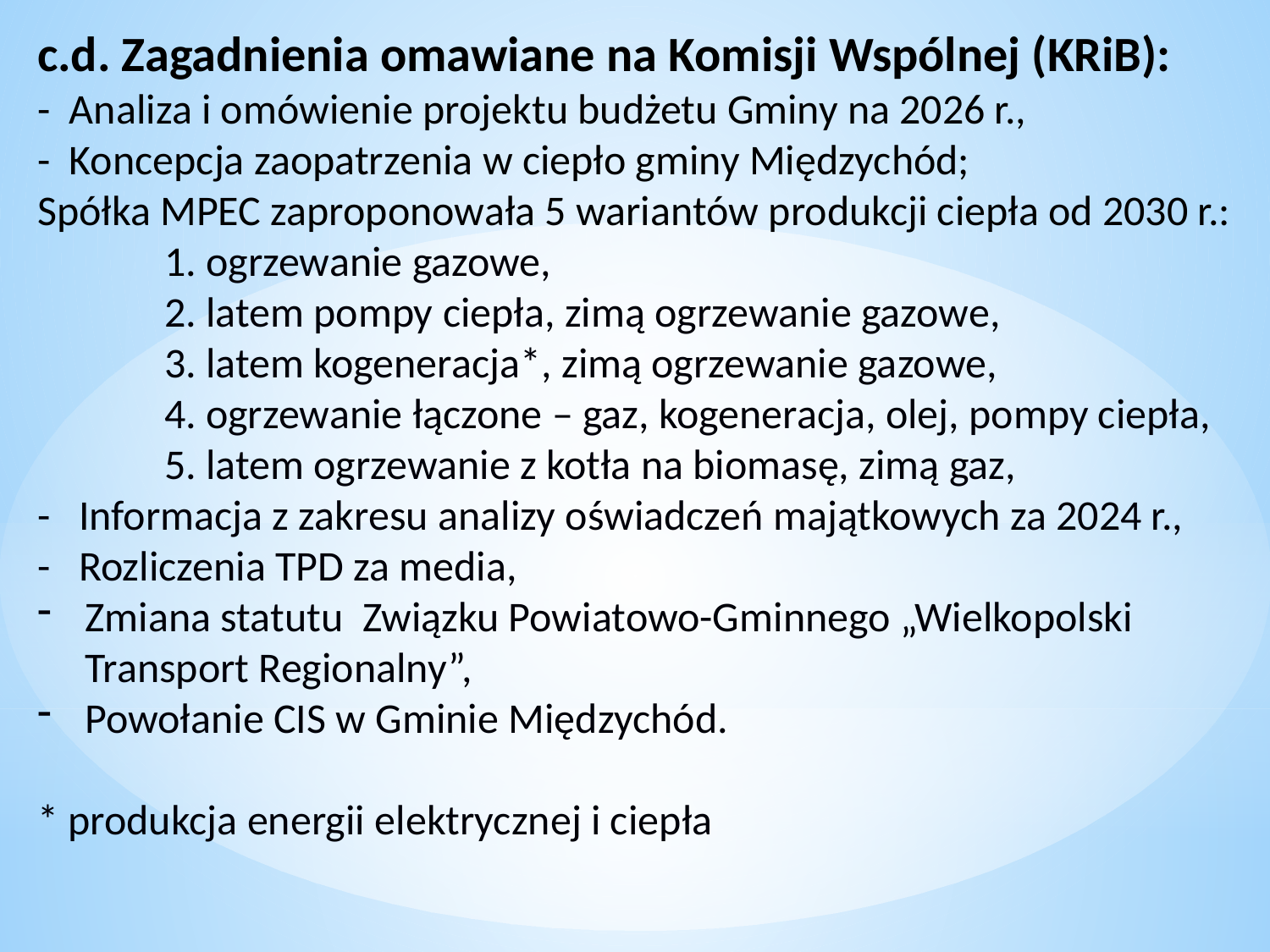

c.d. Zagadnienia omawiane na Komisji Wspólnej (KRiB):
-  Analiza i omówienie projektu budżetu Gminy na 2026 r.,
-  Koncepcja zaopatrzenia w ciepło gminy Międzychód;
Spółka MPEC zaproponowała 5 wariantów produkcji ciepła od 2030 r.:
	1. ogrzewanie gazowe,
	2. latem pompy ciepła, zimą ogrzewanie gazowe,
	3. latem kogeneracja*, zimą ogrzewanie gazowe,
	4. ogrzewanie łączone – gaz, kogeneracja, olej, pompy ciepła,
	5. latem ogrzewanie z kotła na biomasę, zimą gaz,
-   Informacja z zakresu analizy oświadczeń majątkowych za 2024 r.,
-   Rozliczenia TPD za media,
Zmiana statutu  Związku Powiatowo-Gminnego „Wielkopolski Transport Regionalny”,
Powołanie CIS w Gminie Międzychód.

* produkcja energii elektrycznej i ciepła